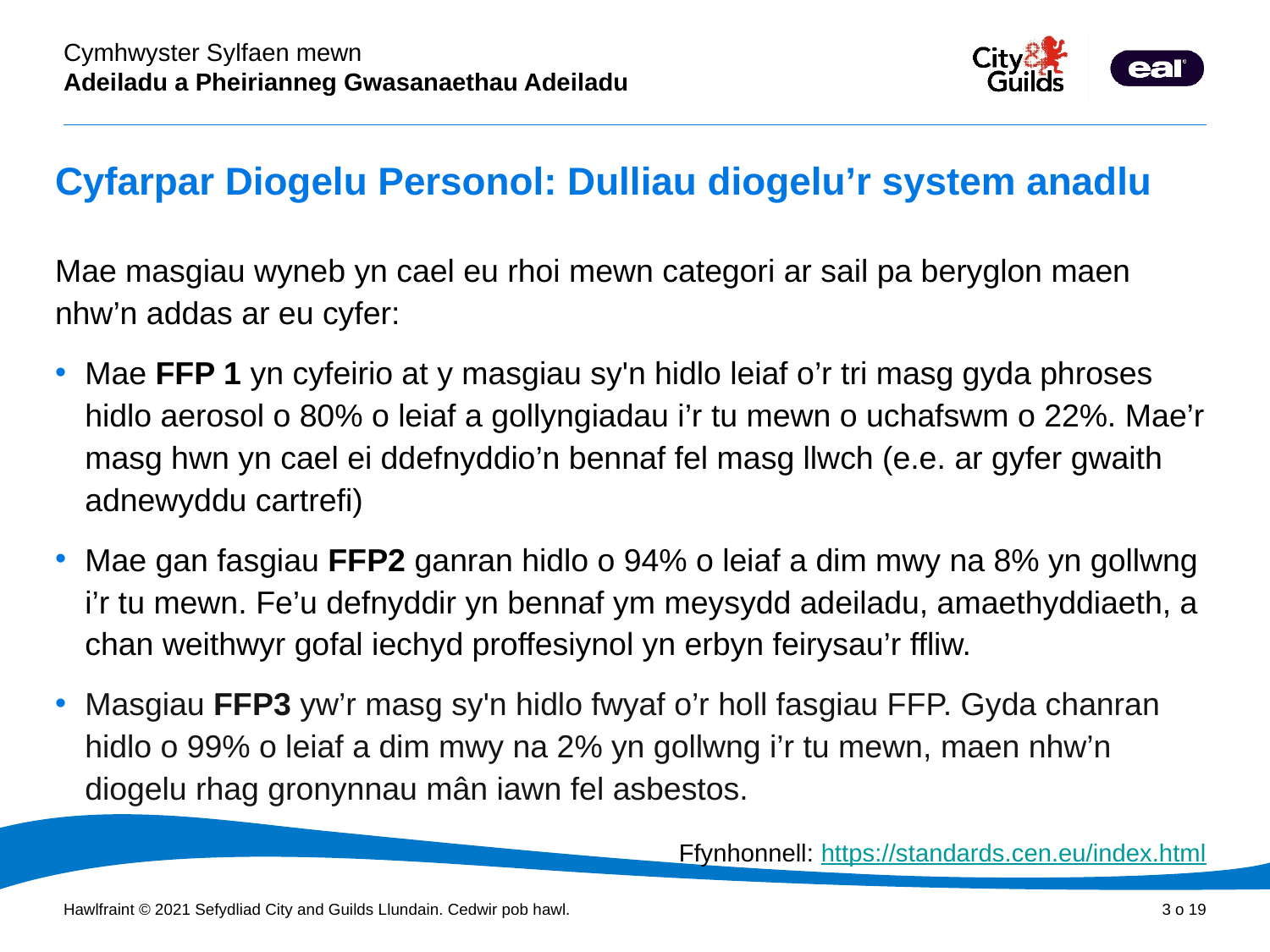

# Cyfarpar Diogelu Personol: Dulliau diogelu’r system anadlu
Mae masgiau wyneb yn cael eu rhoi mewn categori ar sail pa beryglon maen nhw’n addas ar eu cyfer:
Mae FFP 1 yn cyfeirio at y masgiau sy'n hidlo leiaf o’r tri masg gyda phroses hidlo aerosol o 80% o leiaf a gollyngiadau i’r tu mewn o uchafswm o 22%. Mae’r masg hwn yn cael ei ddefnyddio’n bennaf fel masg llwch (e.e. ar gyfer gwaith adnewyddu cartrefi)
Mae gan fasgiau FFP2 ganran hidlo o 94% o leiaf a dim mwy na 8% yn gollwng i’r tu mewn. Fe’u defnyddir yn bennaf ym meysydd adeiladu, amaethyddiaeth, a chan weithwyr gofal iechyd proffesiynol yn erbyn feirysau’r ffliw.
Masgiau FFP3 yw’r masg sy'n hidlo fwyaf o’r holl fasgiau FFP. Gyda chanran hidlo o 99% o leiaf a dim mwy na 2% yn gollwng i’r tu mewn, maen nhw’n diogelu rhag gronynnau mân iawn fel asbestos.
Ffynhonnell: https://standards.cen.eu/index.html